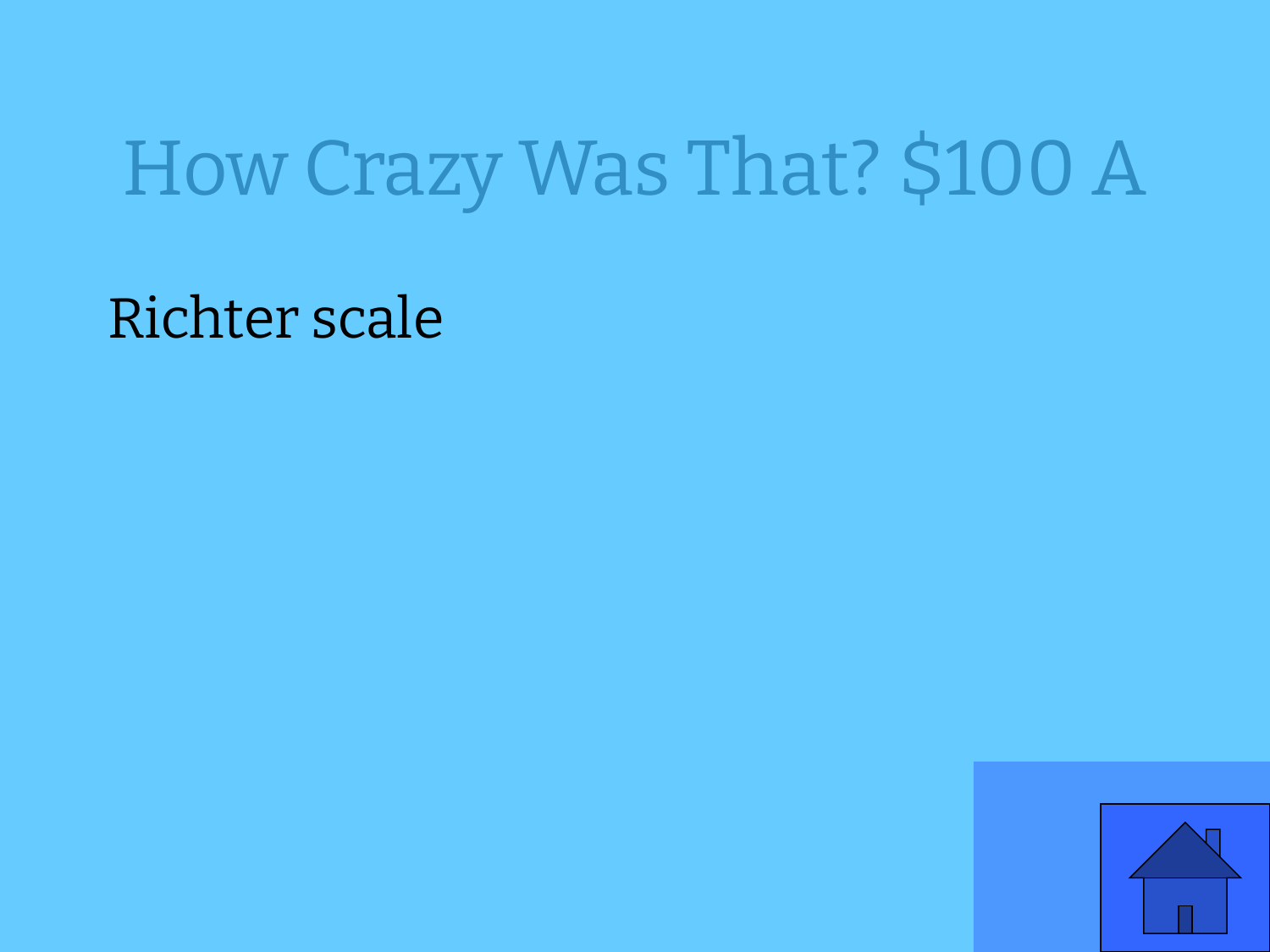

# How Crazy Was That? $100 A
Richter scale